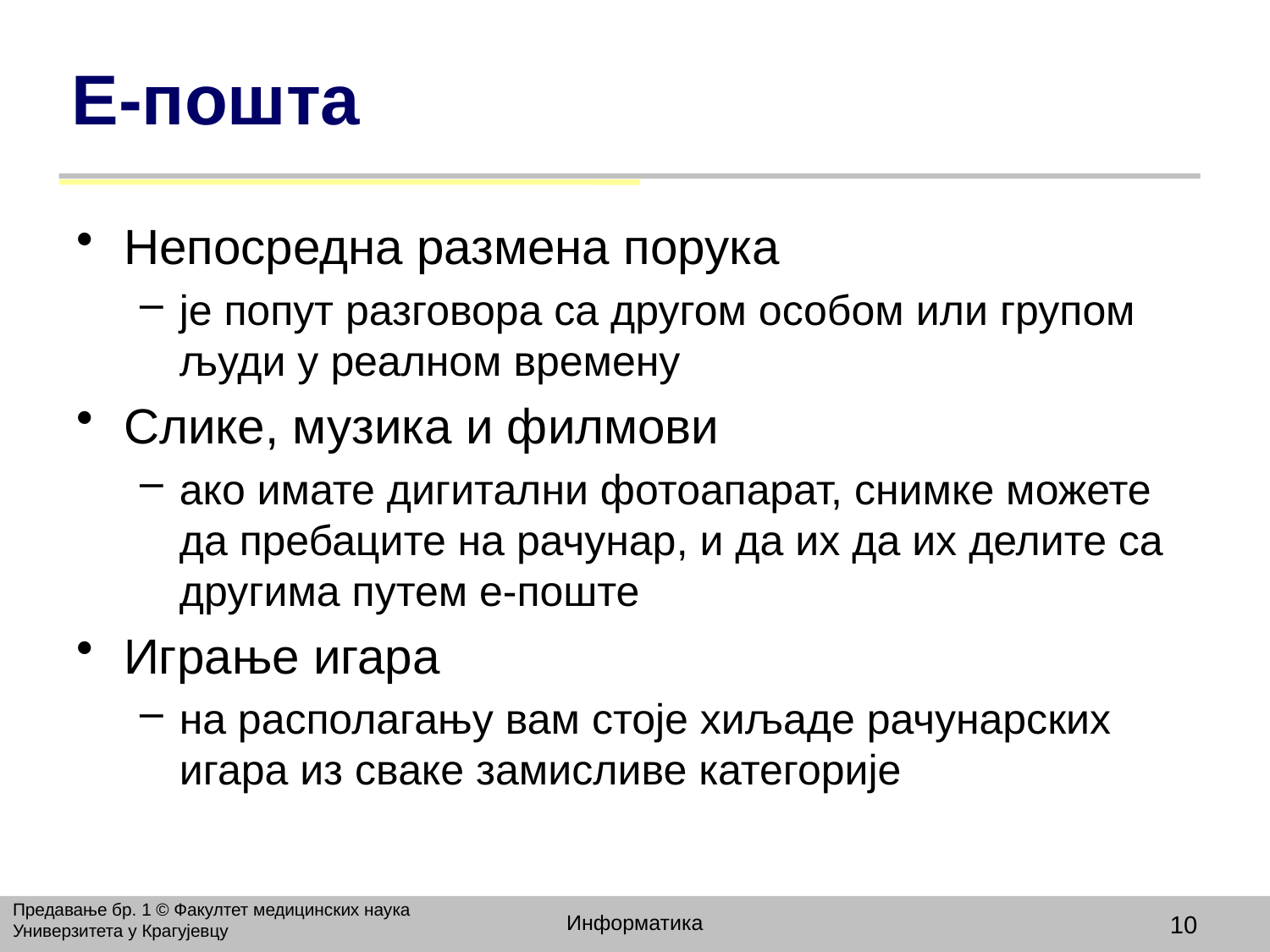

# Е‑пошта
Непосредна размена порука
је попут разговора са другом особом или групом људи у реалном времену
Слике, музика и филмови
ако имате дигитални фотоапарат, снимке можете да пребаците на рачунар, и да их да их делите са другима путем е‑поште
Играње игара
на располагању вам стоје хиљаде рачунарских игара из сваке замисливе категорије
Предавање бр. 1 © Факултет медицинских наука Универзитета у Крагујевцу
Информатика
10